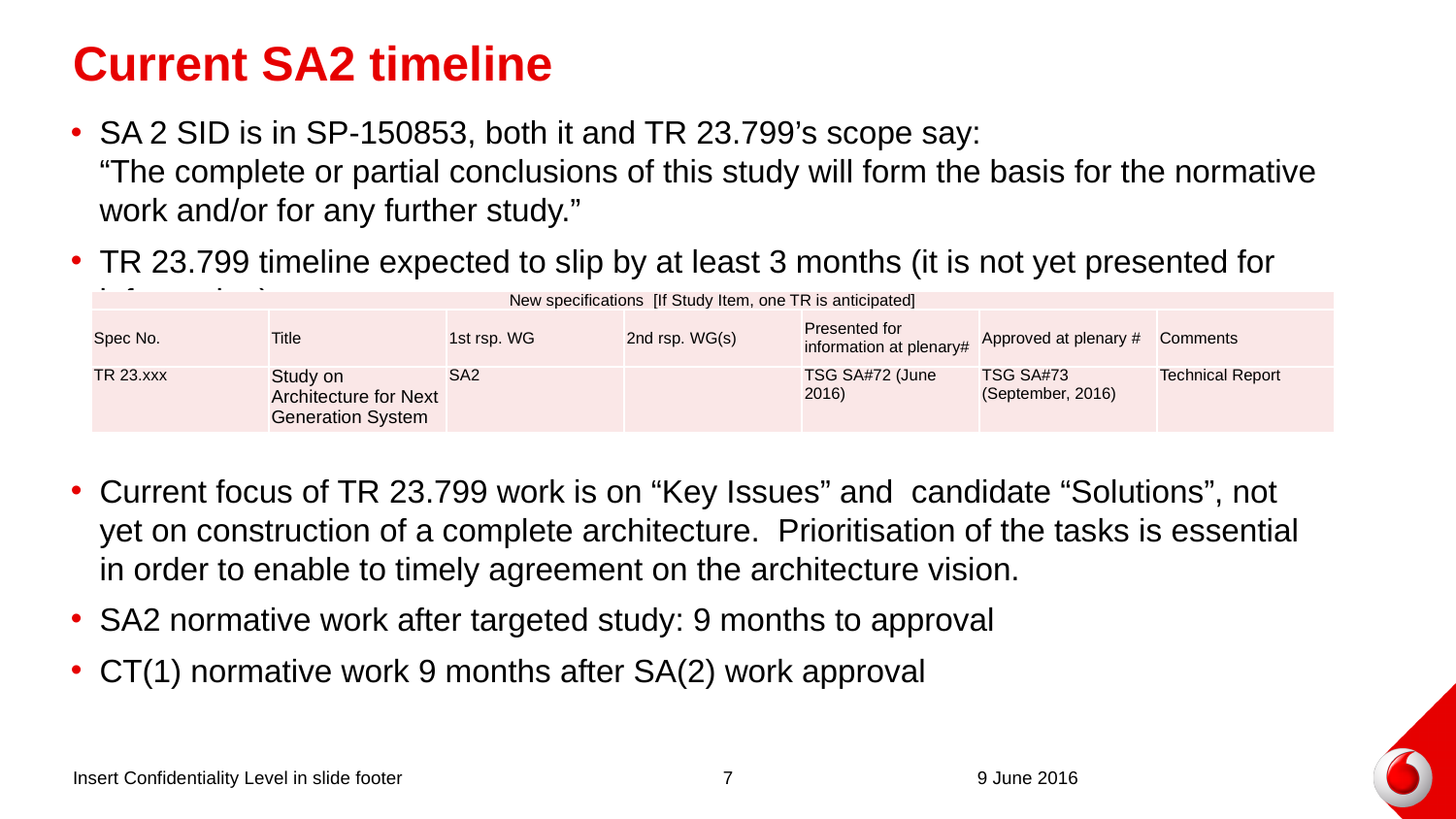

# Current SA2 timeline
SA 2 SID is in SP-150853, both it and TR 23.799’s scope say:
“The complete or partial conclusions of this study will form the basis for the normative work and/or for any further study.”
TR 23.799 timeline expected to slip by at least 3 months (it is not yet presented for information).

Current focus of TR 23.799 work is on “Key Issues” and  candidate “Solutions”, not yet on construction of a complete architecture.  Prioritisation of the tasks is essential in order to enable to timely agreement on the architecture vision.
SA2 normative work after targeted study: 9 months to approval
CT(1) normative work 9 months after SA(2) work approval

| New specifications [If Study Item, one TR is anticipated] |  |  |  |  |  |  |
| --- | --- | --- | --- | --- | --- | --- |
| Spec No. | Title | 1st rsp. WG | 2nd rsp. WG(s) | Presented for information at plenary# | Approved at plenary # | Comments |
| TR 23.xxx | Study on Architecture for Next Generation System | SA2 |  | TSG SA#72 (June 2016) | TSG SA#73 (September, 2016) | Technical Report |
Insert Confidentiality Level in slide footer
9 June 2016
7